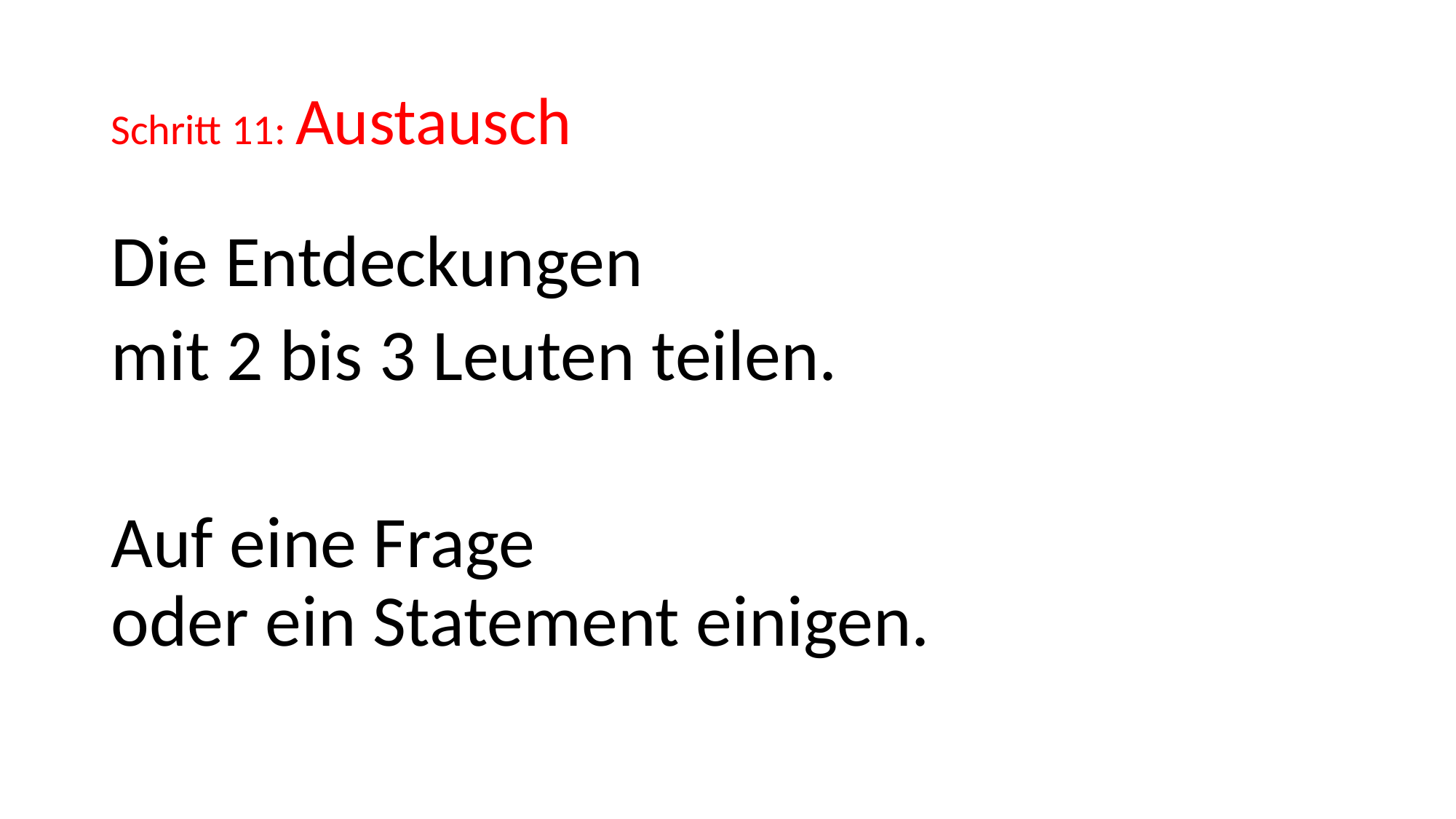

# Schritt 11: Austausch
Die Entdeckungen
mit 2 bis 3 Leuten teilen.

Auf eine Frage
oder ein Statement einigen.